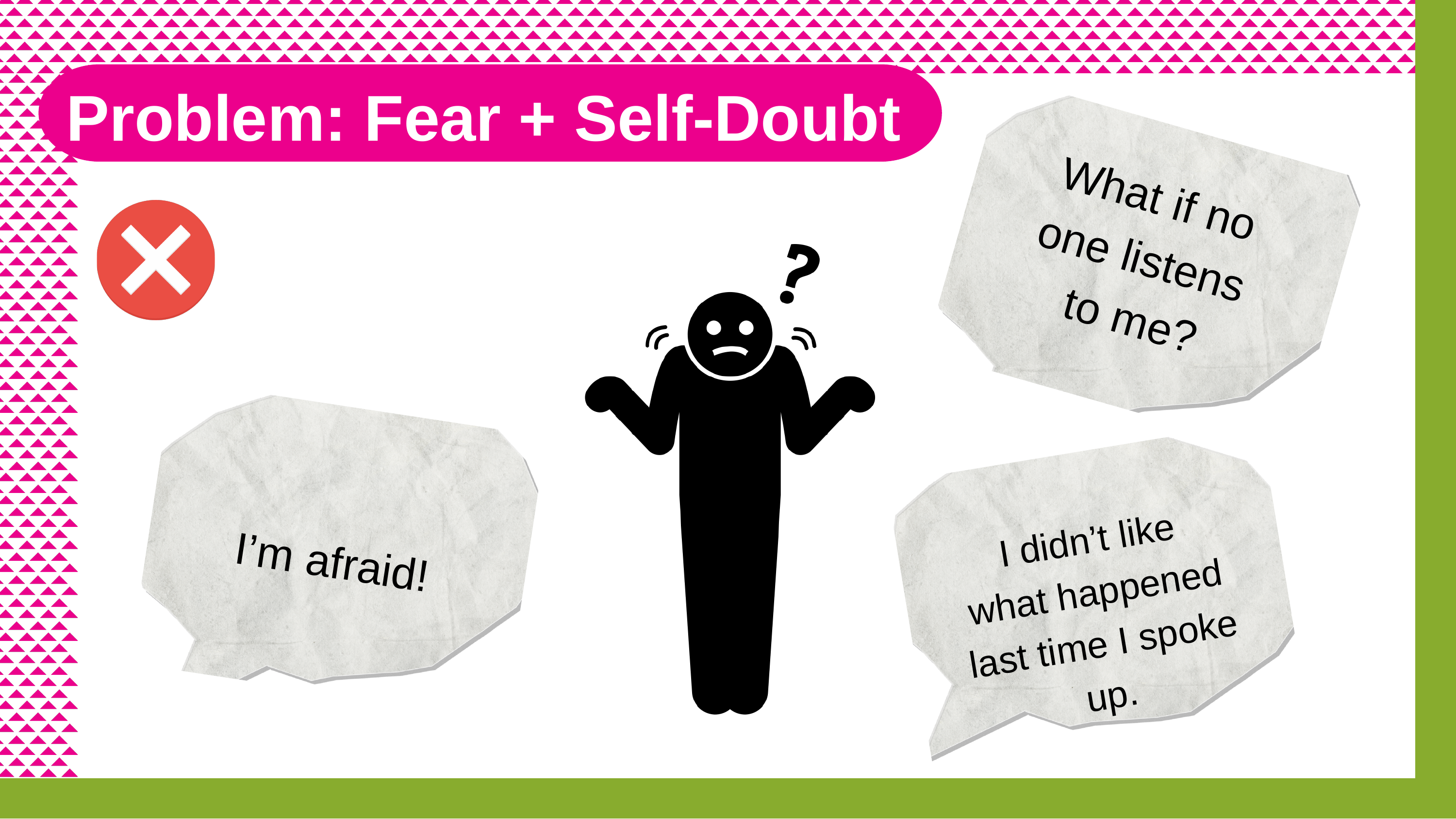

Problem: Fear + Self-Doubt

What if no
one listens
to me?

I’m afraid!

I didn’t like
what happened last time I spoke up.